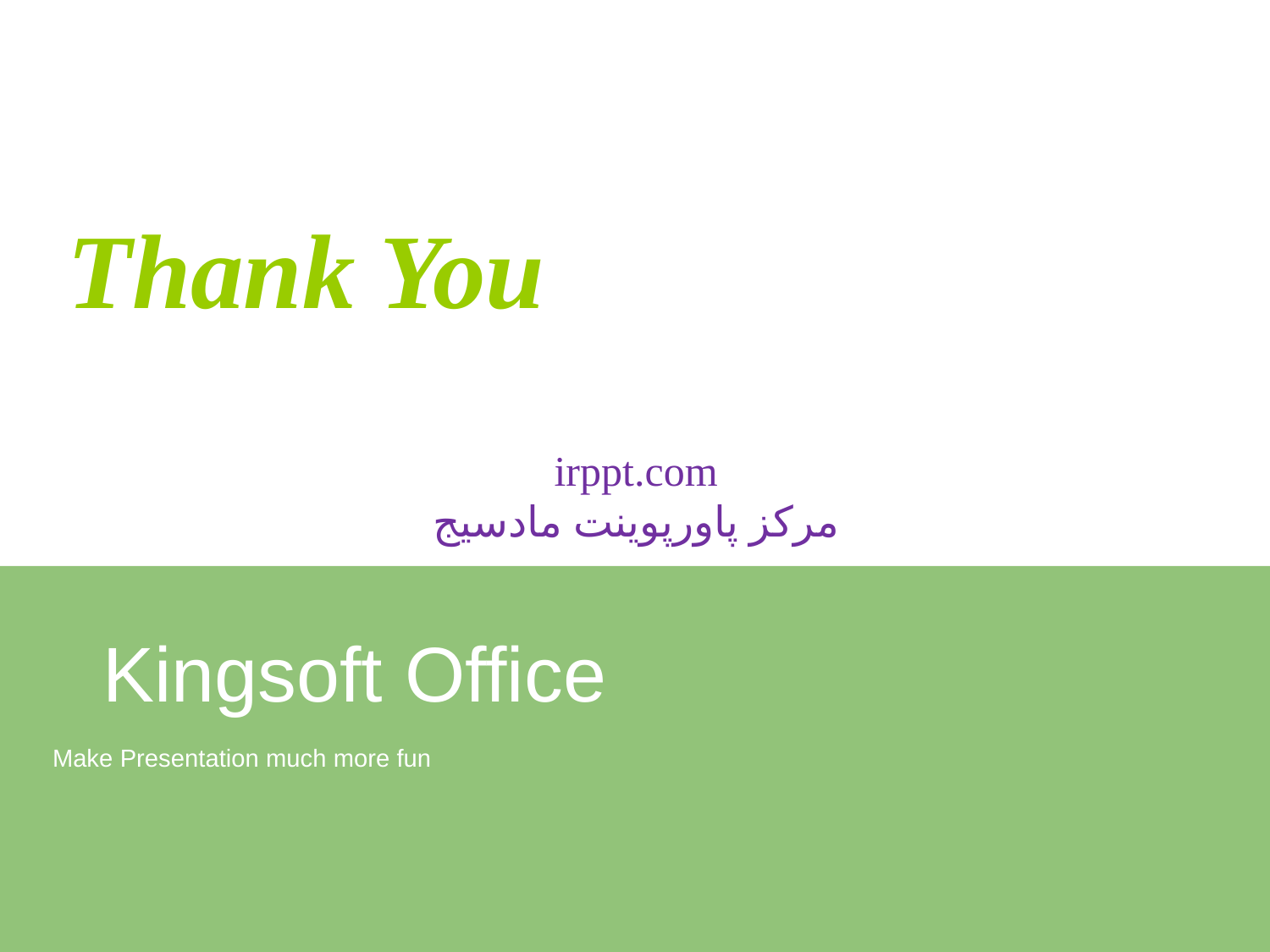

Thank You
irppt.com
مرکز پاورپوینت مادسیج

Kingsoft Office
Make Presentation much more fun